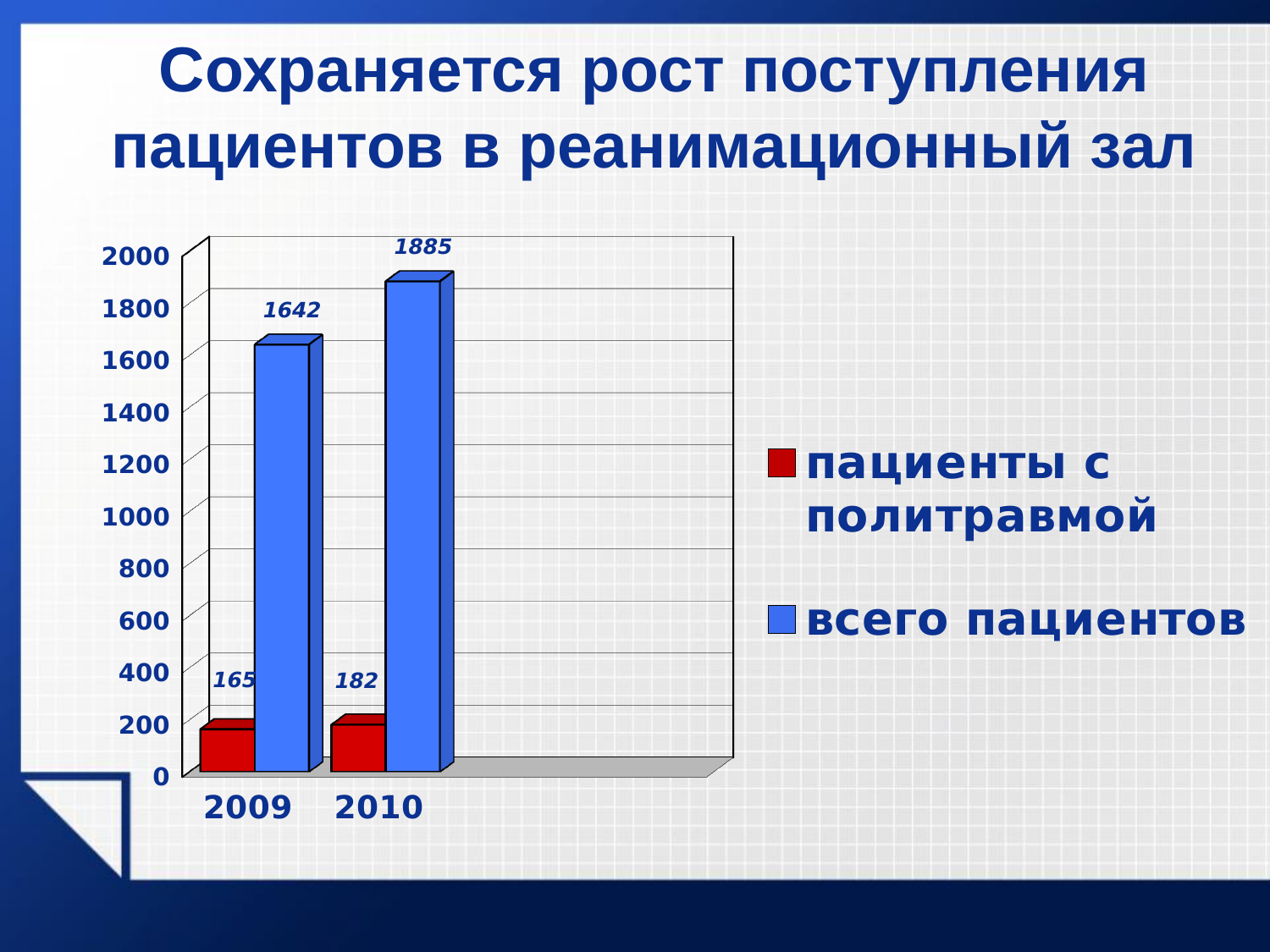

# Сохраняется рост поступления пациентов в реанимационный зал

[unsupported chart]